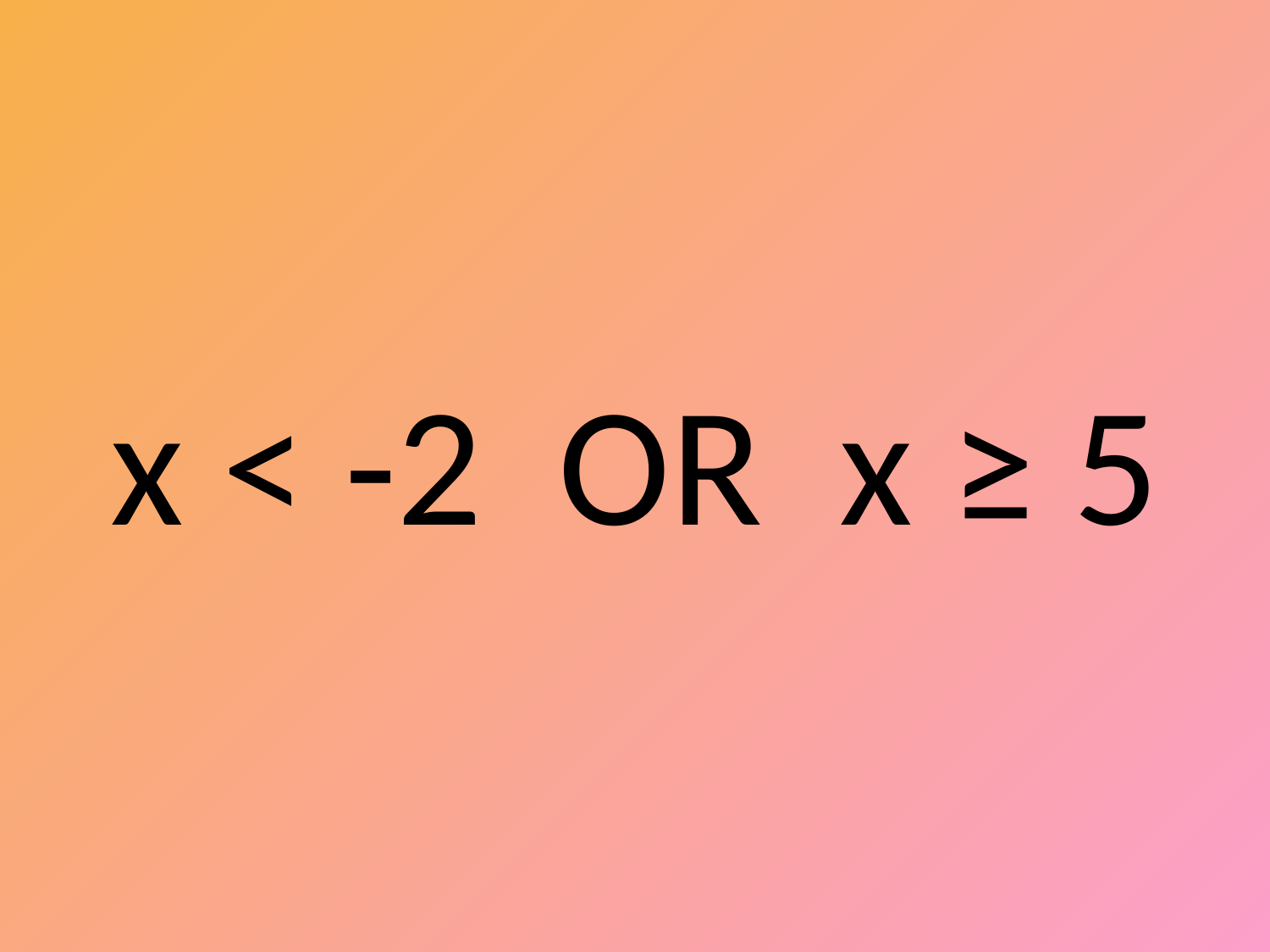

x < -2  OR  x ≥ 5